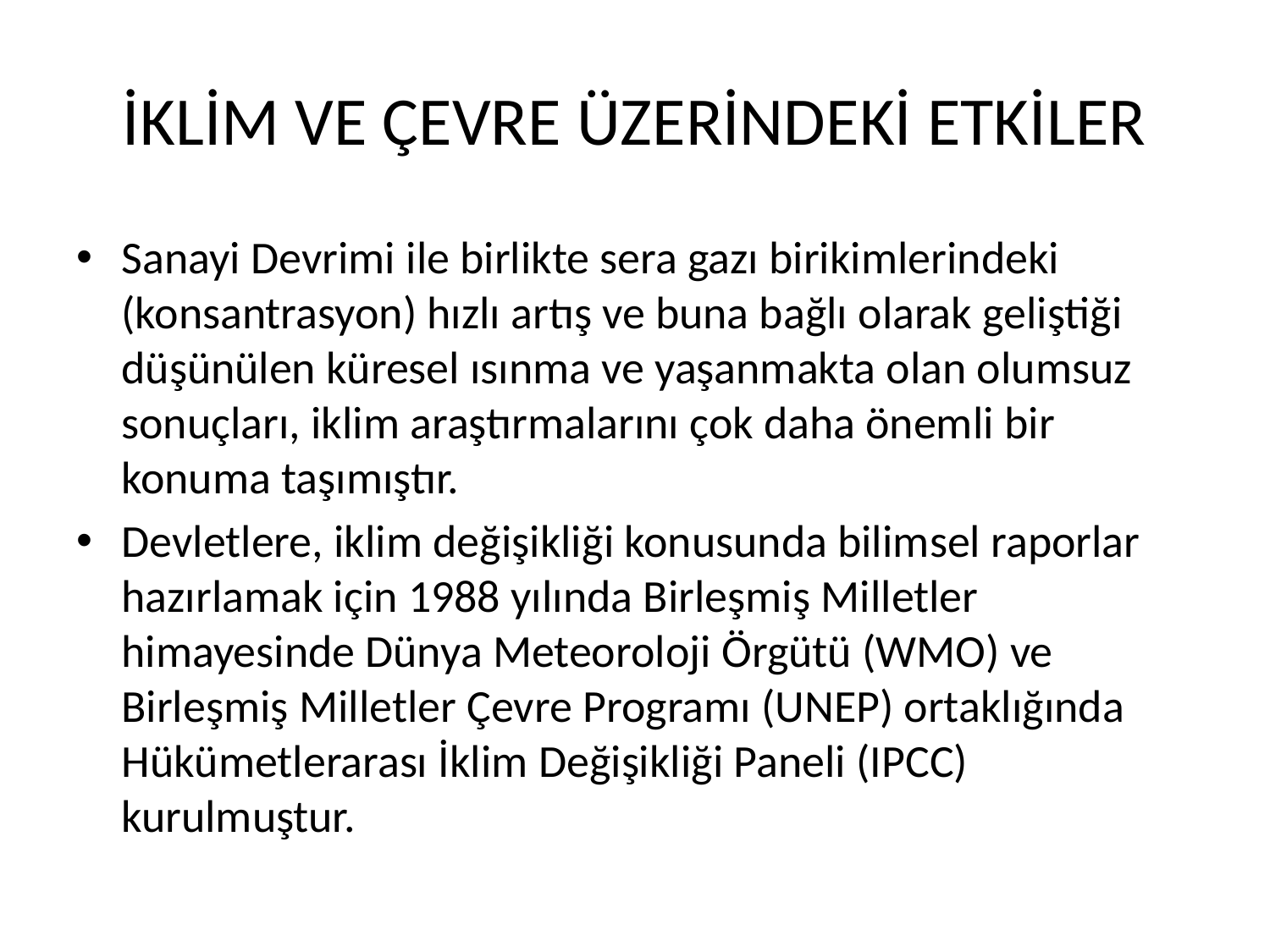

# İKLİM VE ÇEVRE ÜZERİNDEKİ ETKİLER
Sanayi Devrimi ile birlikte sera gazı birikimlerindeki (konsantrasyon) hızlı artış ve buna bağlı olarak geliştiği düşünülen küresel ısınma ve yaşanmakta olan olumsuz sonuçları, iklim araştırmalarını çok daha önemli bir konuma taşımıştır.
Devletlere, iklim değişikliği konusunda bilimsel raporlar hazırlamak için 1988 yılında Birleşmiş Milletler himayesinde Dünya Meteoroloji Örgütü (WMO) ve Birleşmiş Milletler Çevre Programı (UNEP) ortaklığında Hükümetlerarası İklim Değişikliği Paneli (IPCC) kurulmuştur.